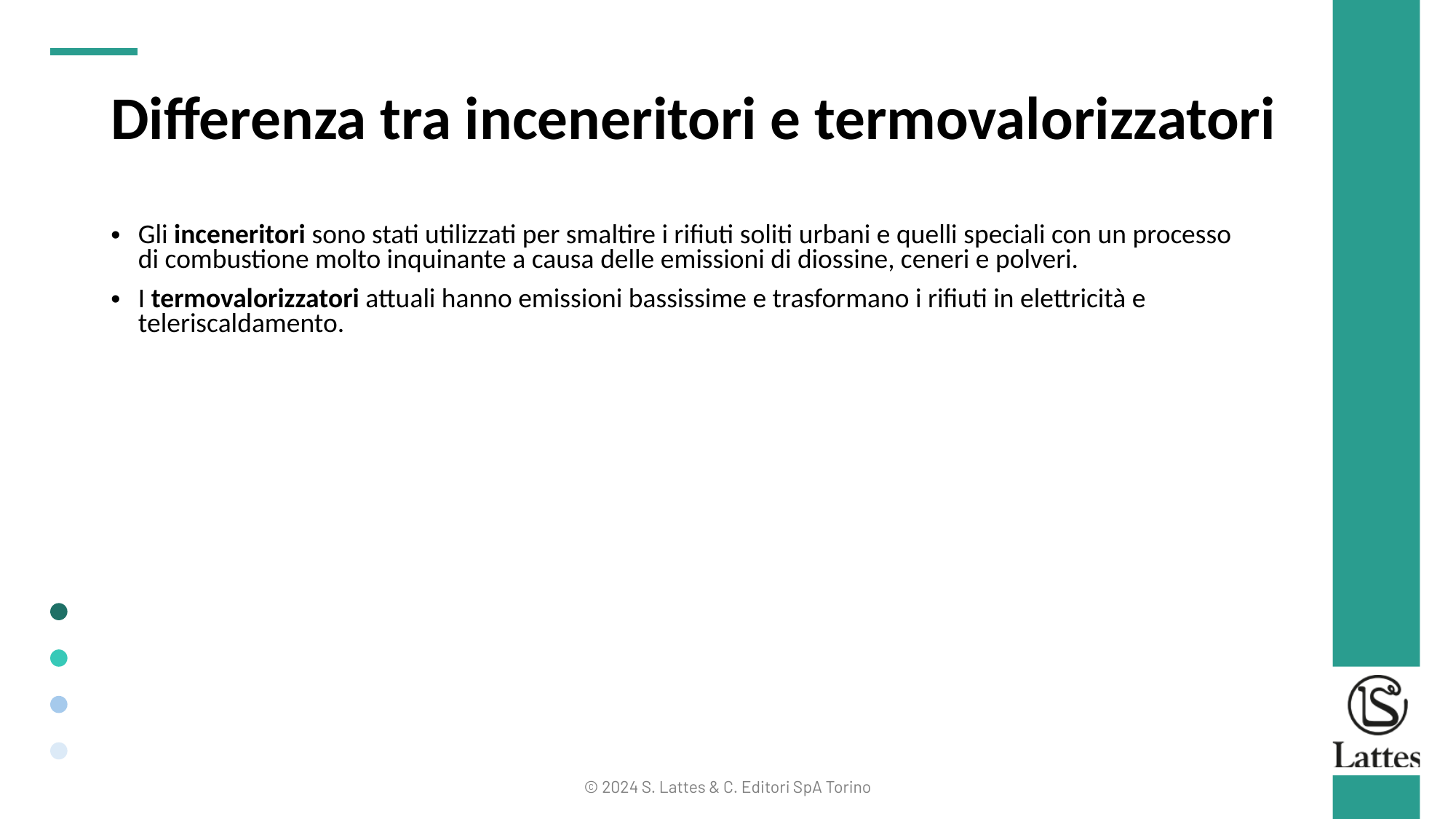

Differenza tra inceneritori e termovalorizzatori
Gli inceneritori sono stati utilizzati per smaltire i rifiuti soliti urbani e quelli speciali con un processo di combustione molto inquinante a causa delle emissioni di diossine, ceneri e polveri.
I termovalorizzatori attuali hanno emissioni bassissime e trasformano i rifiuti in elettricità e teleriscaldamento.